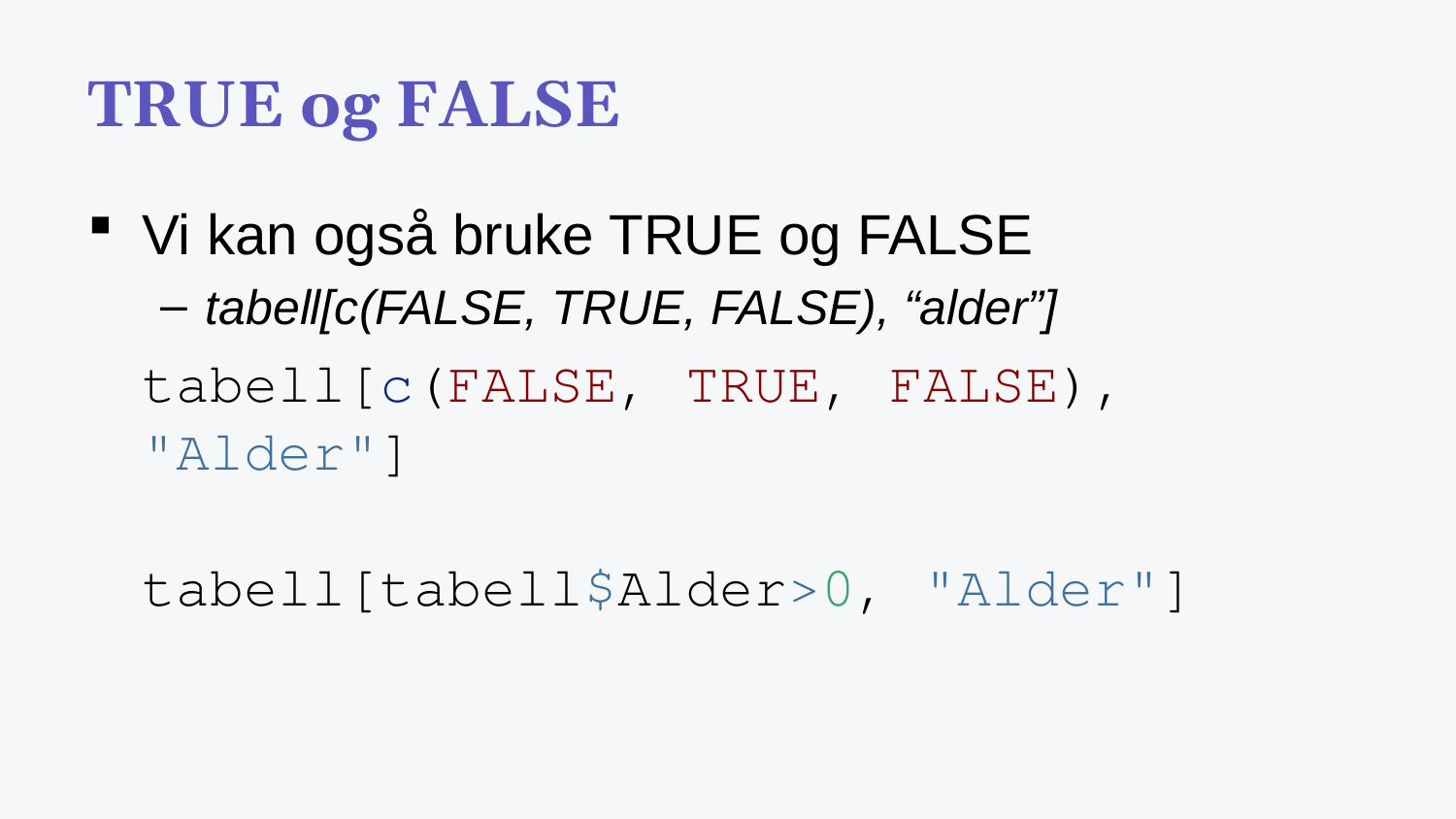

# TRUE og FALSE
Vi kan også bruke TRUE og FALSE
tabell[c(FALSE, TRUE, FALSE), “alder”]
tabell[c(FALSE, TRUE, FALSE), "Alder"]
tabell[tabell$Alder>0, "Alder"]